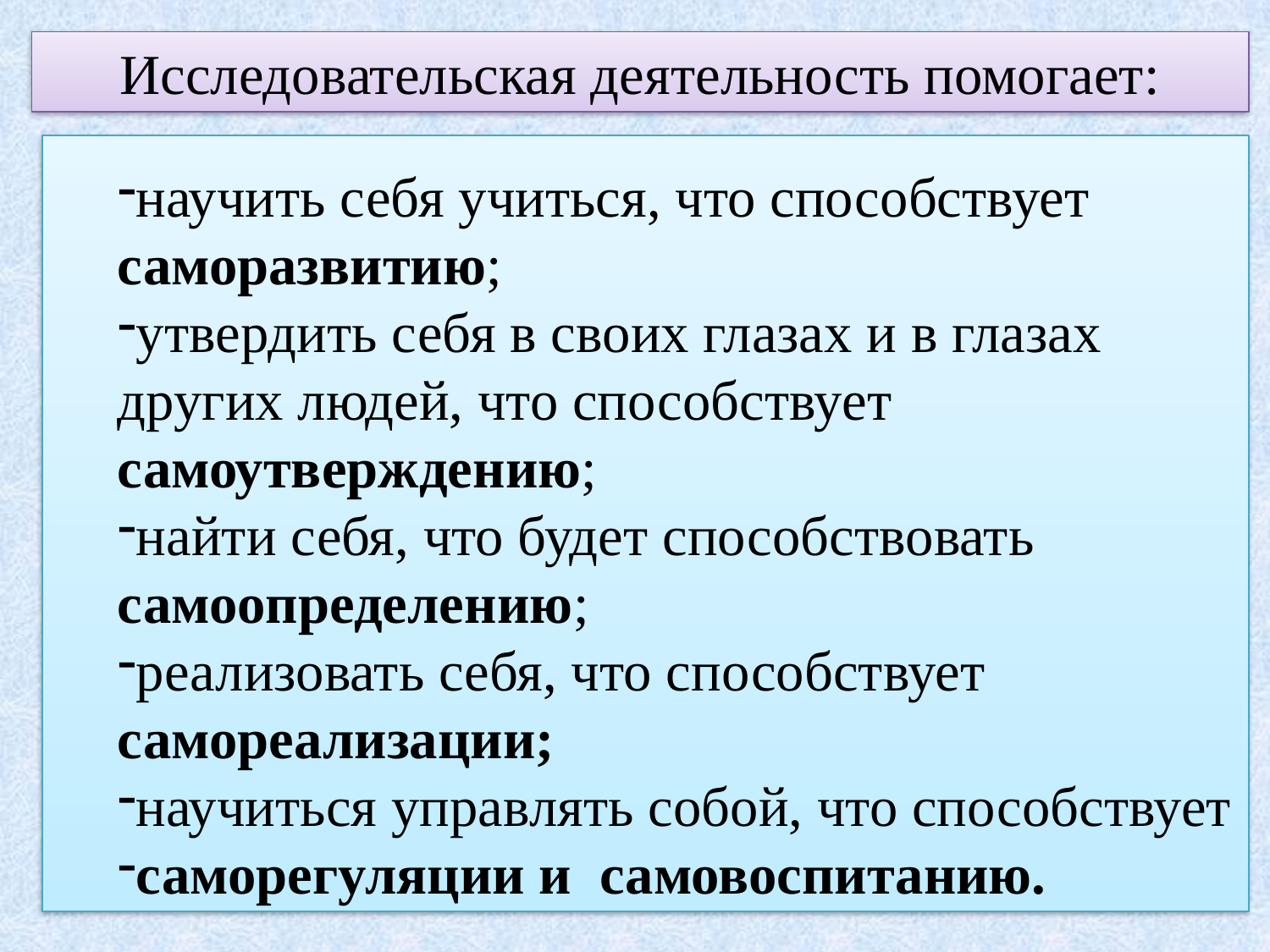

Исследовательская деятельность помогает:

научить себя учиться, что способствует
саморазвитию;
утвердить себя в своих глазах и в глазах
других людей, что способствует
самоутверждению;
найти себя, что будет способствовать
самоопределению;
реализовать себя, что способствует
самореализации;
научиться управлять собой, что способствует
саморегуляции и  самовоспитанию.